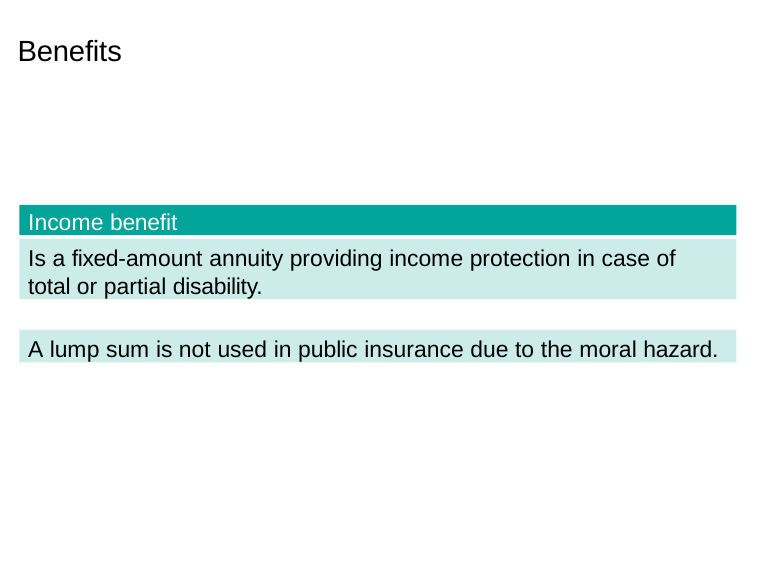

# Benefits
Income benefit
Is a fixed-amount annuity providing income protection in case of total or partial disability.
A lump sum is not used in public insurance due to the moral hazard.
Jirˇí Valecký (VSB-TUO)
10 / 20